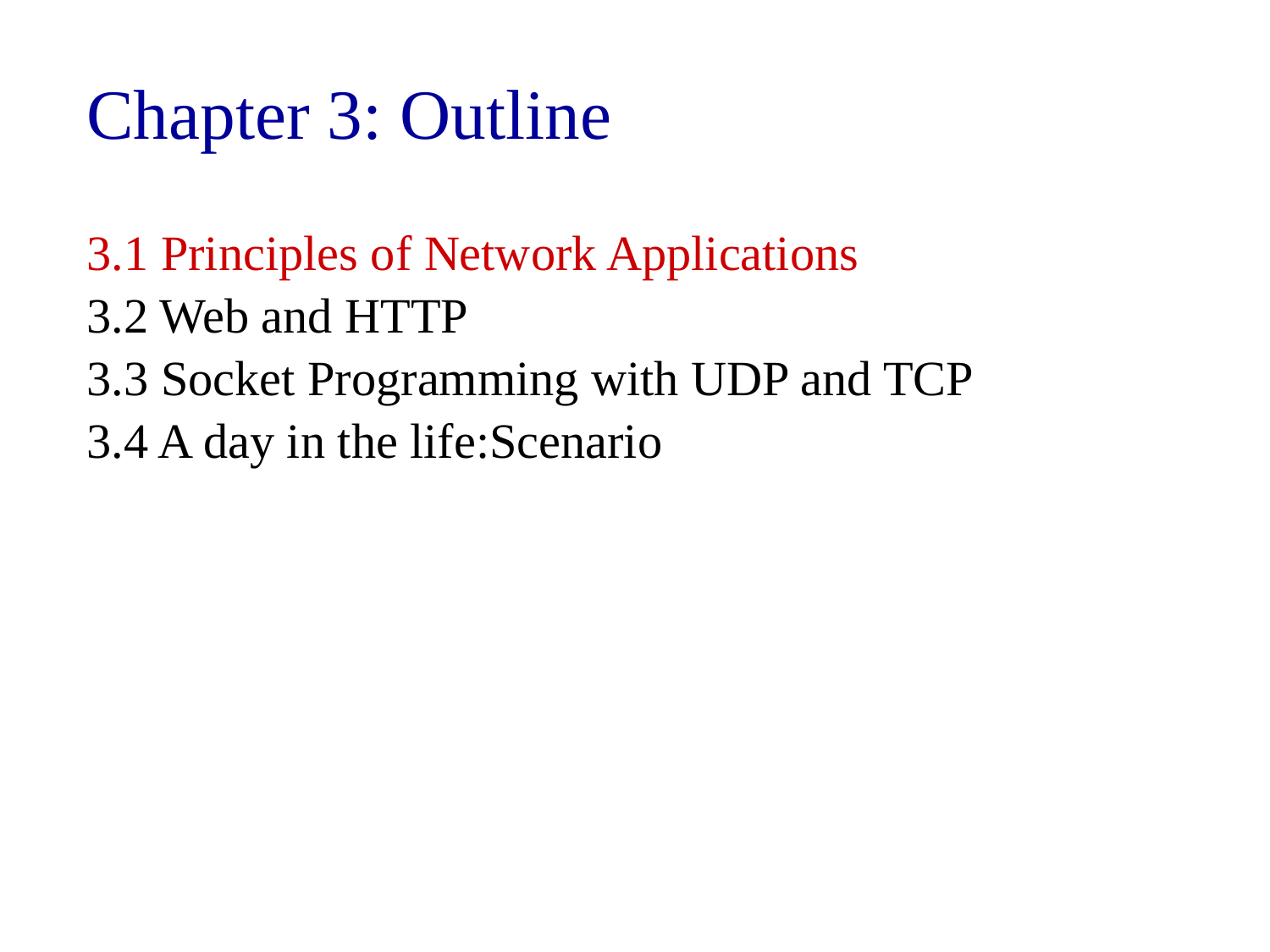

Chapter 3: Outline

3.1 Principles of Network Applications
3.2 Web and HTTP
3.3 Socket Programming with UDP and TCP
3.4 A day in the life:Scenario